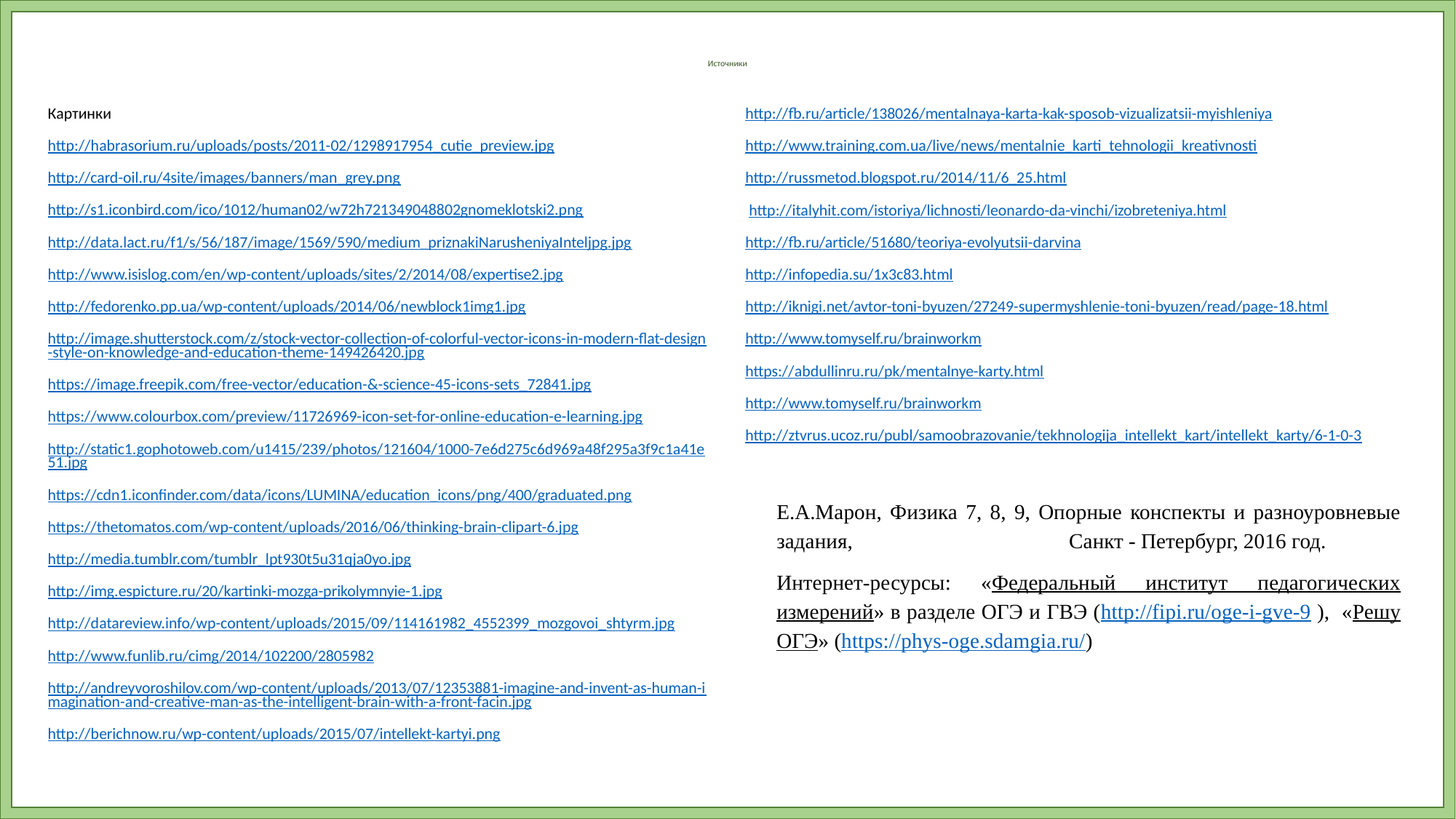

# Источники
Картинки
http://habrasorium.ru/uploads/posts/2011-02/1298917954_cutie_preview.jpg
http://card-oil.ru/4site/images/banners/man_grey.png
http://s1.iconbird.com/ico/1012/human02/w72h721349048802gnomeklotski2.png
http://data.lact.ru/f1/s/56/187/image/1569/590/medium_priznakiNarusheniyaInteljpg.jpg
http://www.isislog.com/en/wp-content/uploads/sites/2/2014/08/expertise2.jpg
http://fedorenko.pp.ua/wp-content/uploads/2014/06/newblock1img1.jpg
http://image.shutterstock.com/z/stock-vector-collection-of-colorful-vector-icons-in-modern-flat-design-style-on-knowledge-and-education-theme-149426420.jpg
https://image.freepik.com/free-vector/education-&-science-45-icons-sets_72841.jpg
https://www.colourbox.com/preview/11726969-icon-set-for-online-education-e-learning.jpg
http://static1.gophotoweb.com/u1415/239/photos/121604/1000-7e6d275c6d969a48f295a3f9c1a41e51.jpg
https://cdn1.iconfinder.com/data/icons/LUMINA/education_icons/png/400/graduated.png
https://thetomatos.com/wp-content/uploads/2016/06/thinking-brain-clipart-6.jpg
http://media.tumblr.com/tumblr_lpt930t5u31qja0yo.jpg
http://img.espicture.ru/20/kartinki-mozga-prikolymnyie-1.jpg
http://datareview.info/wp-content/uploads/2015/09/114161982_4552399_mozgovoi_shtyrm.jpg
http://www.funlib.ru/cimg/2014/102200/2805982
http://andreyvoroshilov.com/wp-content/uploads/2013/07/12353881-imagine-and-invent-as-human-imagination-and-creative-man-as-the-intelligent-brain-with-a-front-facin.jpg
http://berichnow.ru/wp-content/uploads/2015/07/intellekt-kartyi.png

http://fb.ru/article/138026/mentalnaya-karta-kak-sposob-vizualizatsii-myishleniya
http://www.training.com.ua/live/news/mentalnie_karti_tehnologii_kreativnosti
http://russmetod.blogspot.ru/2014/11/6_25.html
 http://italyhit.com/istoriya/lichnosti/leonardo-da-vinchi/izobreteniya.html
http://fb.ru/article/51680/teoriya-evolyutsii-darvina
http://infopedia.su/1x3c83.html
http://iknigi.net/avtor-toni-byuzen/27249-supermyshlenie-toni-byuzen/read/page-18.html
http://www.tomyself.ru/brainworkm
https://abdullinru.ru/pk/mentalnye-karty.html
http://www.tomyself.ru/brainworkm
http://ztvrus.ucoz.ru/publ/samoobrazovanie/tekhnologija_intellekt_kart/intellekt_karty/6-1-0-3

Е.А.Марон, Физика 7, 8, 9, Опорные конспекты и разноуровневые задания,                                         Санкт - Петербург, 2016 год.
Интернет-ресурсы: «Федеральный институт педагогических измерений» в разделе ОГЭ и ГВЭ (http://fipi.ru/oge-i-gve-9 ),  «Решу ОГЭ» (https://phys-oge.sdamgia.ru/)